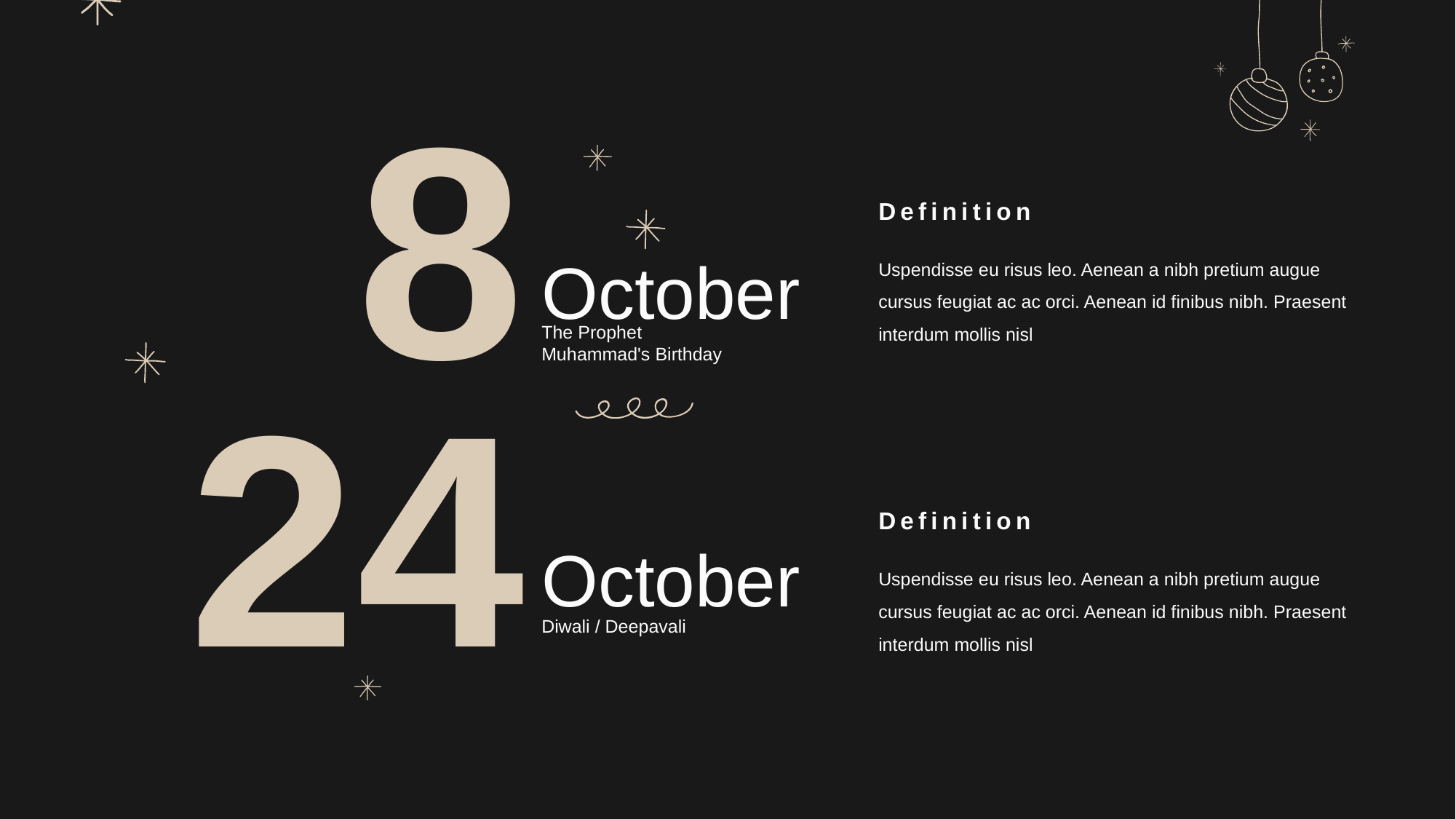

8

Definition
Uspendisse eu risus leo. Aenean a nibh pretium augue cursus feugiat ac ac orci. Aenean id finibus nibh. Praesent interdum mollis nisl

October
The Prophet Muhammad's Birthday
24

Definition
October
Uspendisse eu risus leo. Aenean a nibh pretium augue cursus feugiat ac ac orci. Aenean id finibus nibh. Praesent interdum mollis nisl
Diwali / Deepavali